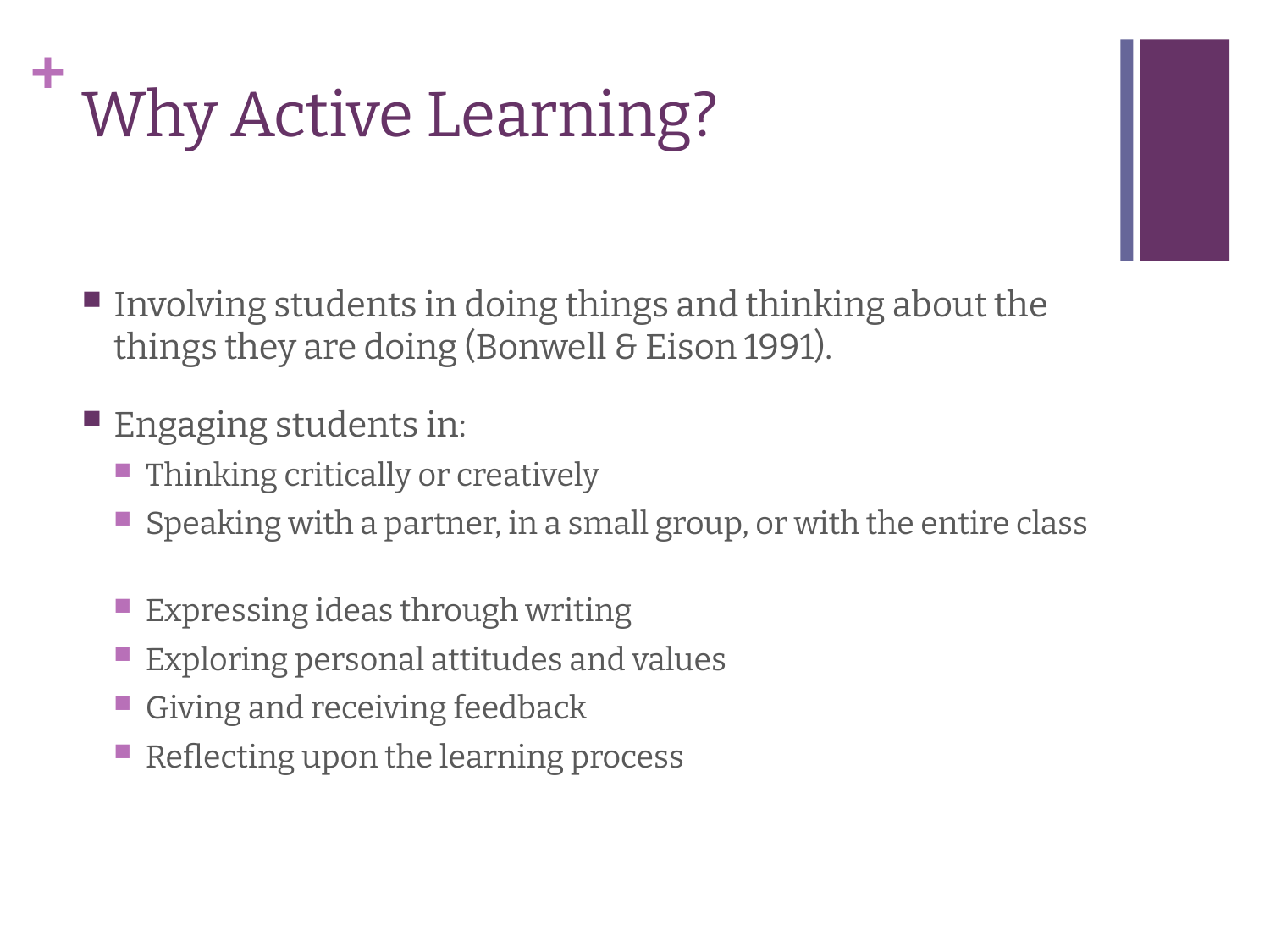

# Why Active Learning?
Involving students in doing things and thinking about the things they are doing (Bonwell & Eison 1991).
Engaging students in:
Thinking critically or creatively
Speaking with a partner, in a small group, or with the entire class
Expressing ideas through writing
Exploring personal attitudes and values
Giving and receiving feedback
Reflecting upon the learning process